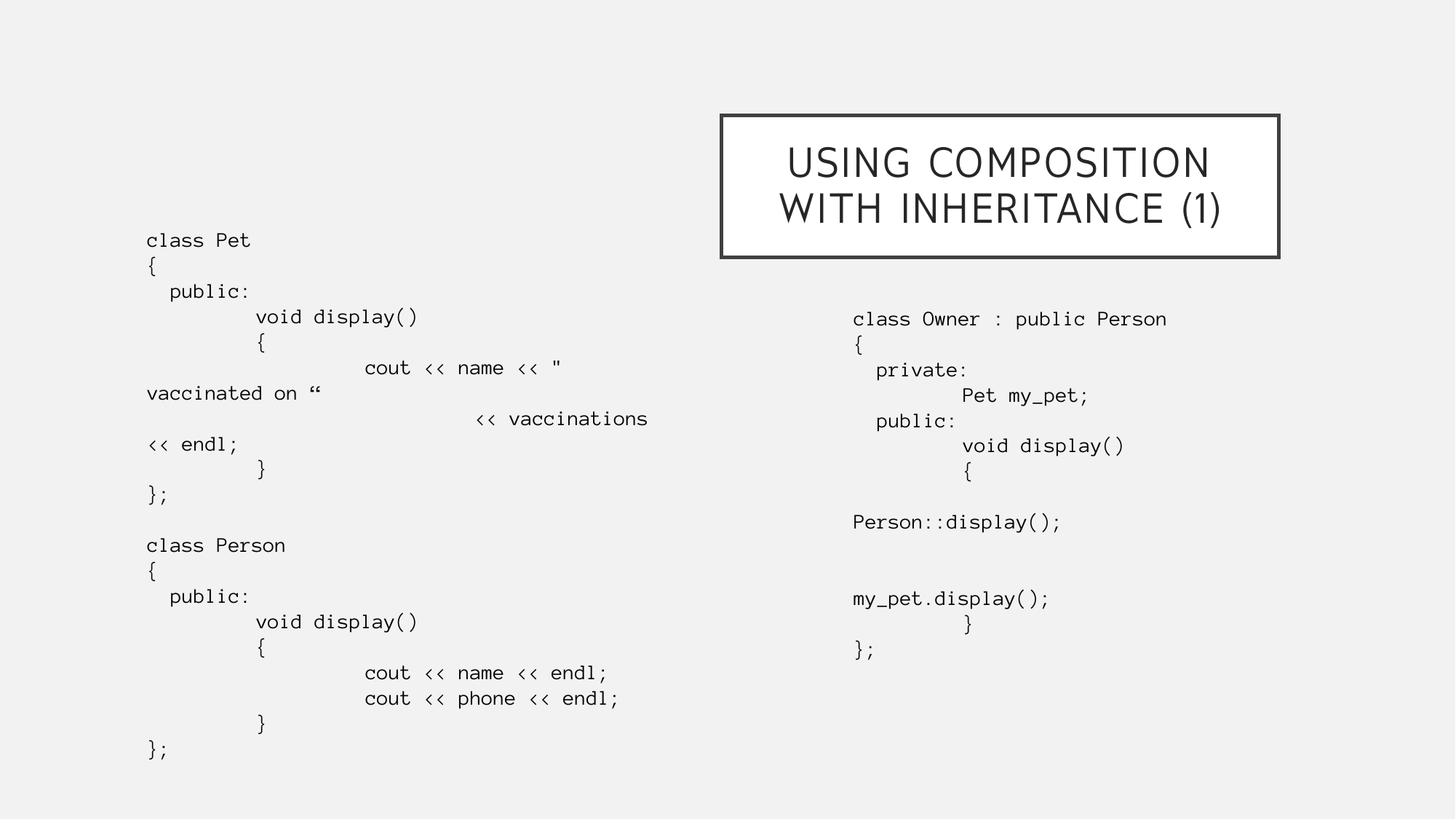

# Using Composition with inheritance (1)
class Pet
{
  public:
	void display()
	{
		cout << name << " vaccinated on “
			<< vaccinations << endl;
	}
};

class Person
{
  public:
	void display()
	{
		cout << name << endl;
		cout << phone << endl;
	}
};
class Owner : public Person
{
  private:
	Pet my_pet;
  public:
	void display()
	{
		Person::display();

		my_pet.display();
	}
};